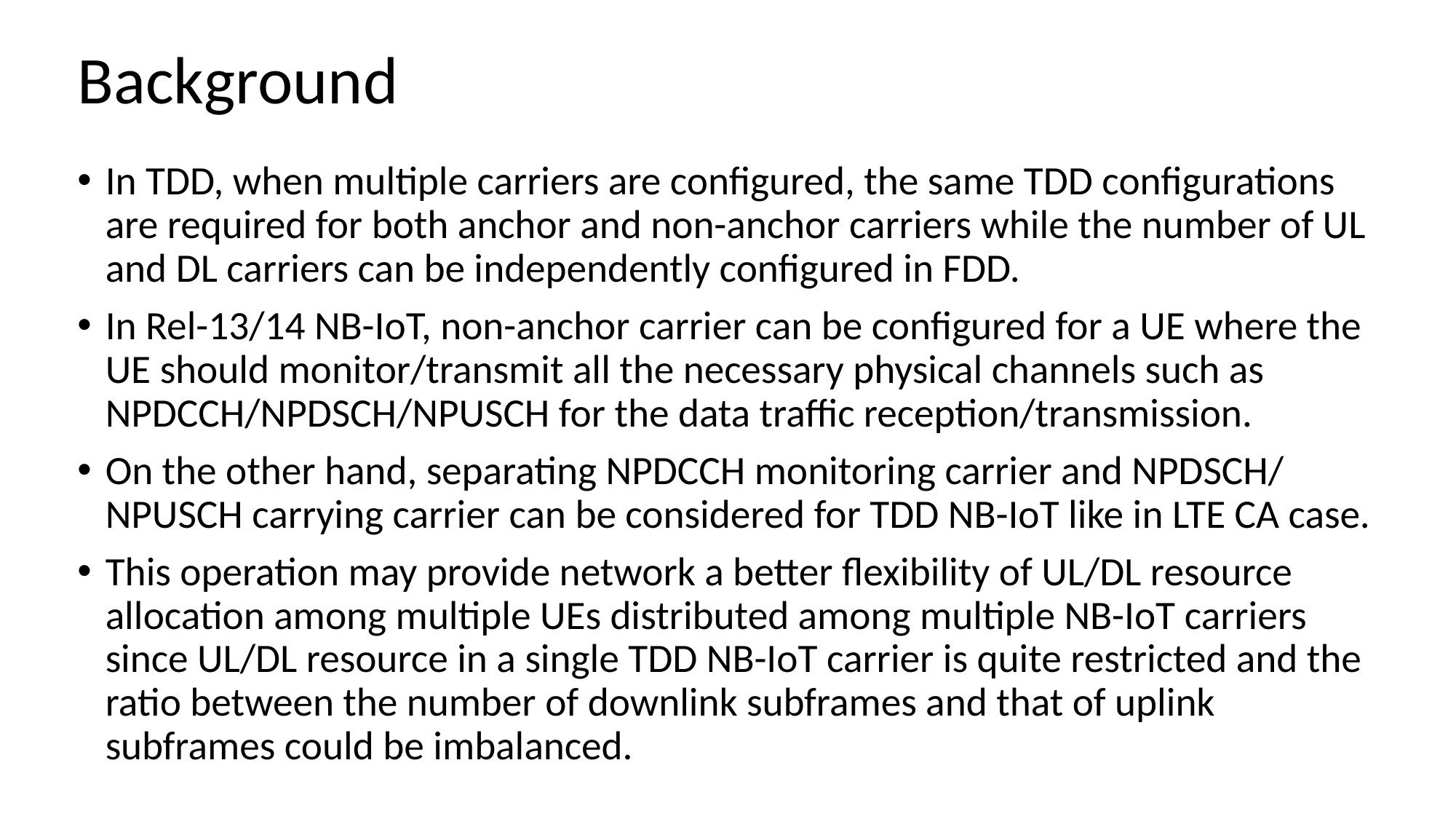

# Background
In TDD, when multiple carriers are configured, the same TDD configurations are required for both anchor and non-anchor carriers while the number of UL and DL carriers can be independently configured in FDD.
In Rel-13/14 NB-IoT, non-anchor carrier can be configured for a UE where the UE should monitor/transmit all the necessary physical channels such as NPDCCH/NPDSCH/NPUSCH for the data traffic reception/transmission.
On the other hand, separating NPDCCH monitoring carrier and NPDSCH/NPUSCH carrying carrier can be considered for TDD NB-IoT like in LTE CA case.
This operation may provide network a better flexibility of UL/DL resource allocation among multiple UEs distributed among multiple NB-IoT carriers since UL/DL resource in a single TDD NB-IoT carrier is quite restricted and the ratio between the number of downlink subframes and that of uplink subframes could be imbalanced.